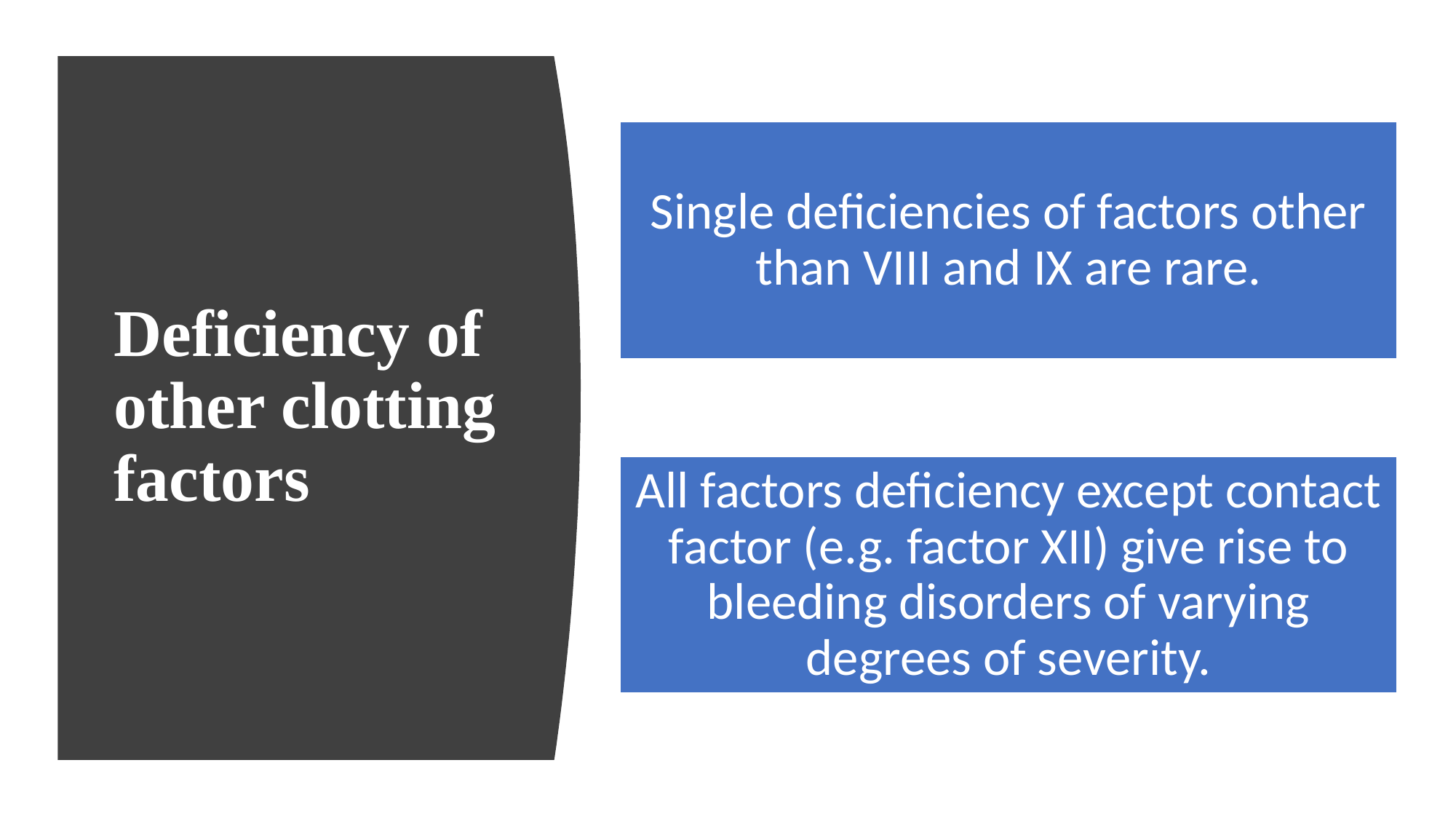

Single deficiencies of factors other than VIII and IX are rare.
All factors deficiency except contact factor (e.g. factor XII) give rise to bleeding disorders of varying degrees of severity.

# Deficiency of other clotting factors